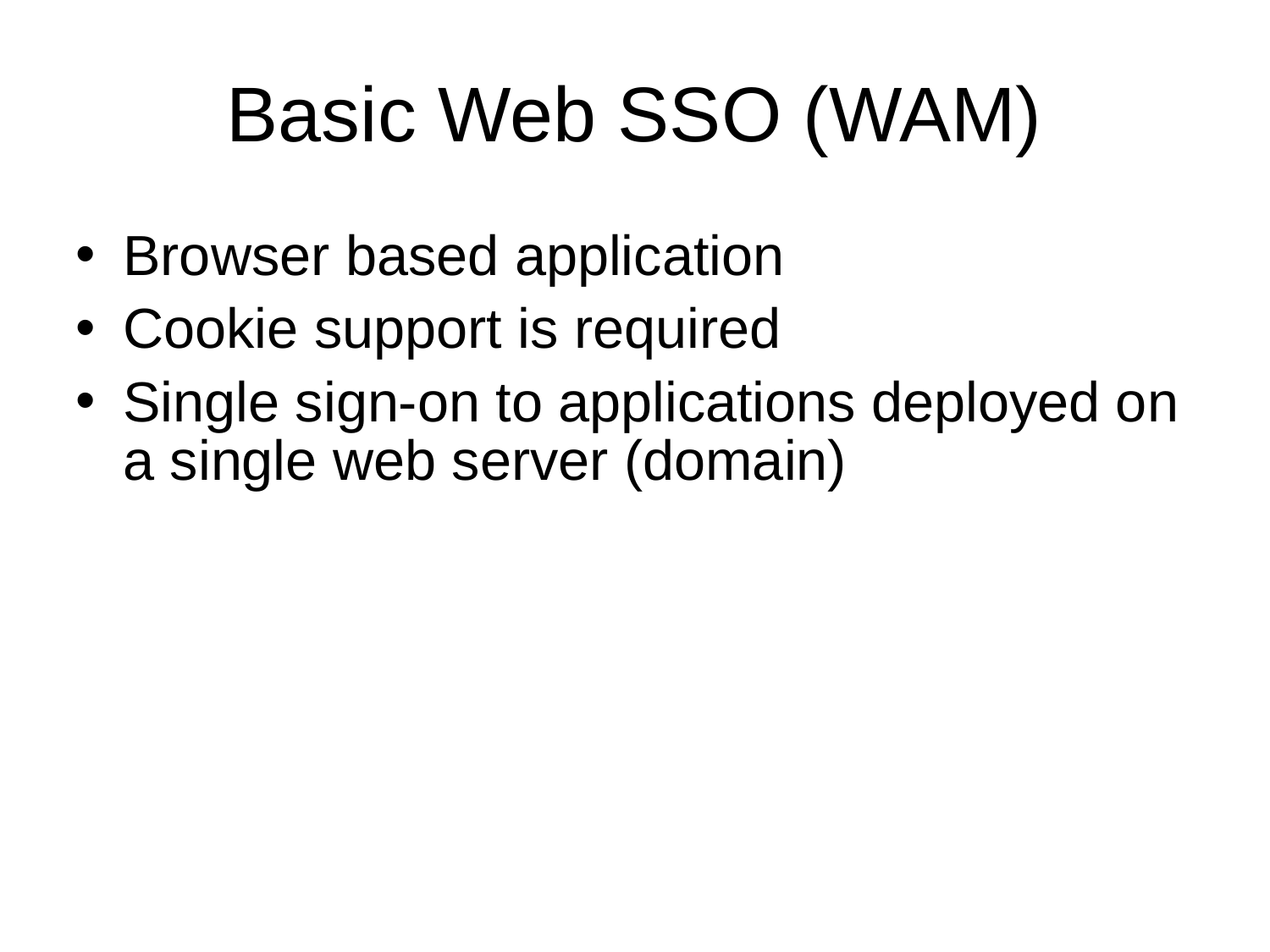

# Basic Web SSO (WAM)
Browser based application
Cookie support is required
Single sign-on to applications deployed on a single web server (domain)